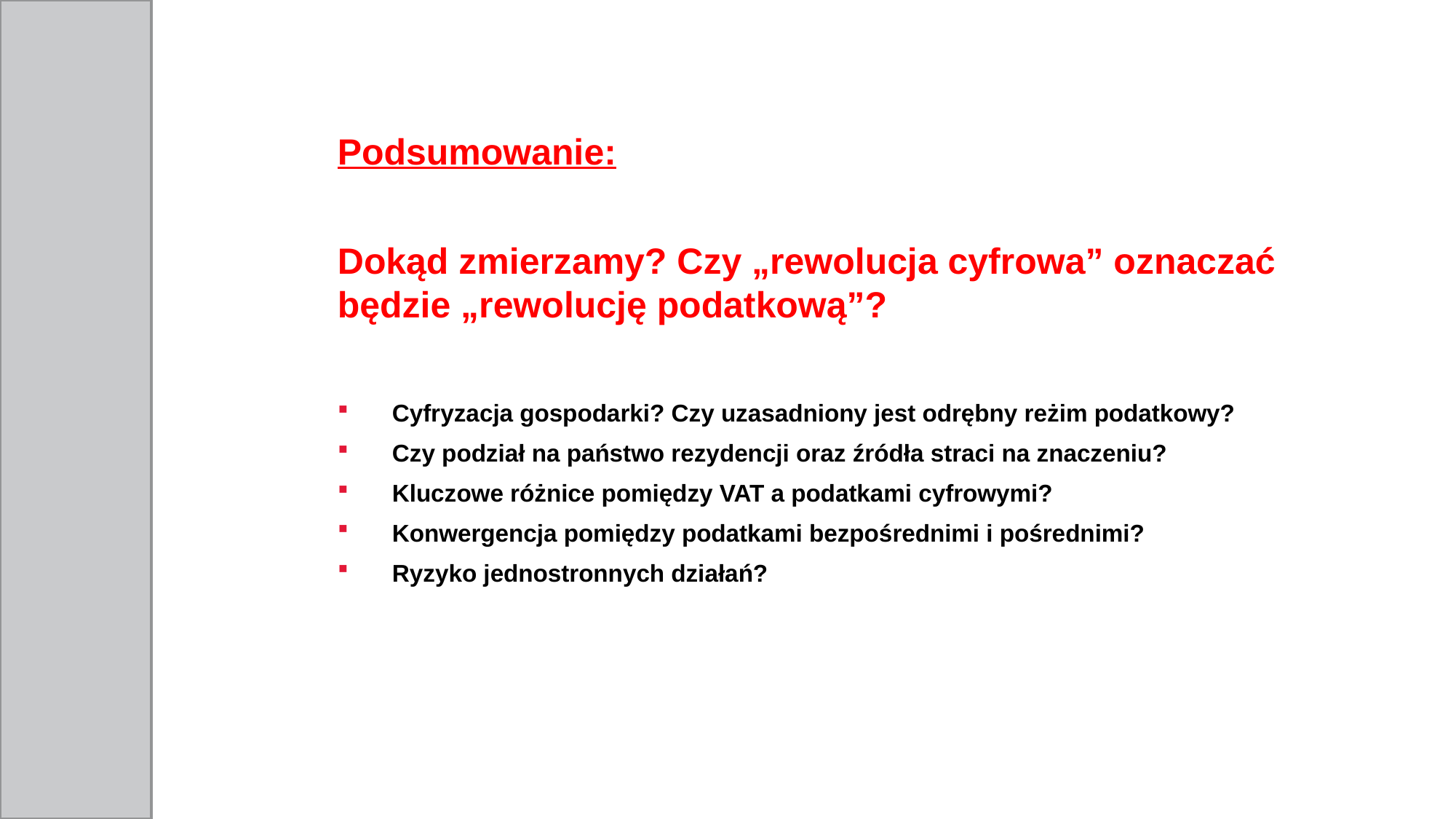

Podsumowanie:

Dokąd zmierzamy? Czy „rewolucja cyfrowa” oznaczać będzie „rewolucję podatkową”?

Cyfryzacja gospodarki? Czy uzasadniony jest odrębny reżim podatkowy?
Czy podział na państwo rezydencji oraz źródła straci na znaczeniu?
Kluczowe różnice pomiędzy VAT a podatkami cyfrowymi?
Konwergencja pomiędzy podatkami bezpośrednimi i pośrednimi?
Ryzyko jednostronnych działań?